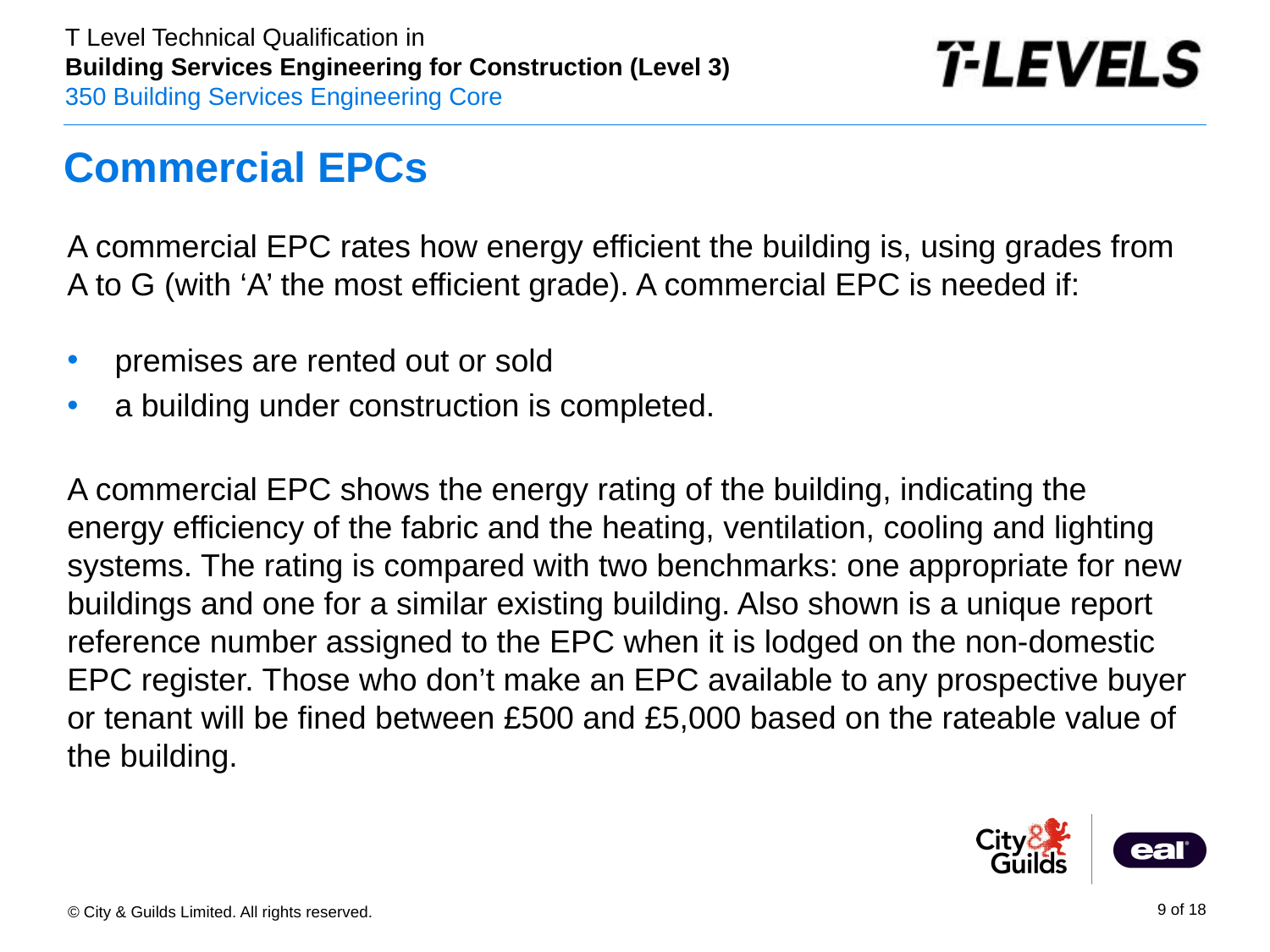

# Commercial EPCs
A commercial EPC rates how energy efficient the building is, using grades from A to G (with ‘A’ the most efficient grade). A commercial EPC is needed if:

premises are rented out or sold
a building under construction is completed.

A commercial EPC shows the energy rating of the building, indicating the energy efficiency of the fabric and the heating, ventilation, cooling and lighting systems. The rating is compared with two benchmarks: one appropriate for new buildings and one for a similar existing building. Also shown is a unique report reference number assigned to the EPC when it is lodged on the non-domestic EPC register. Those who don’t make an EPC available to any prospective buyer or tenant will be fined between £500 and £5,000 based on the rateable value of the building.